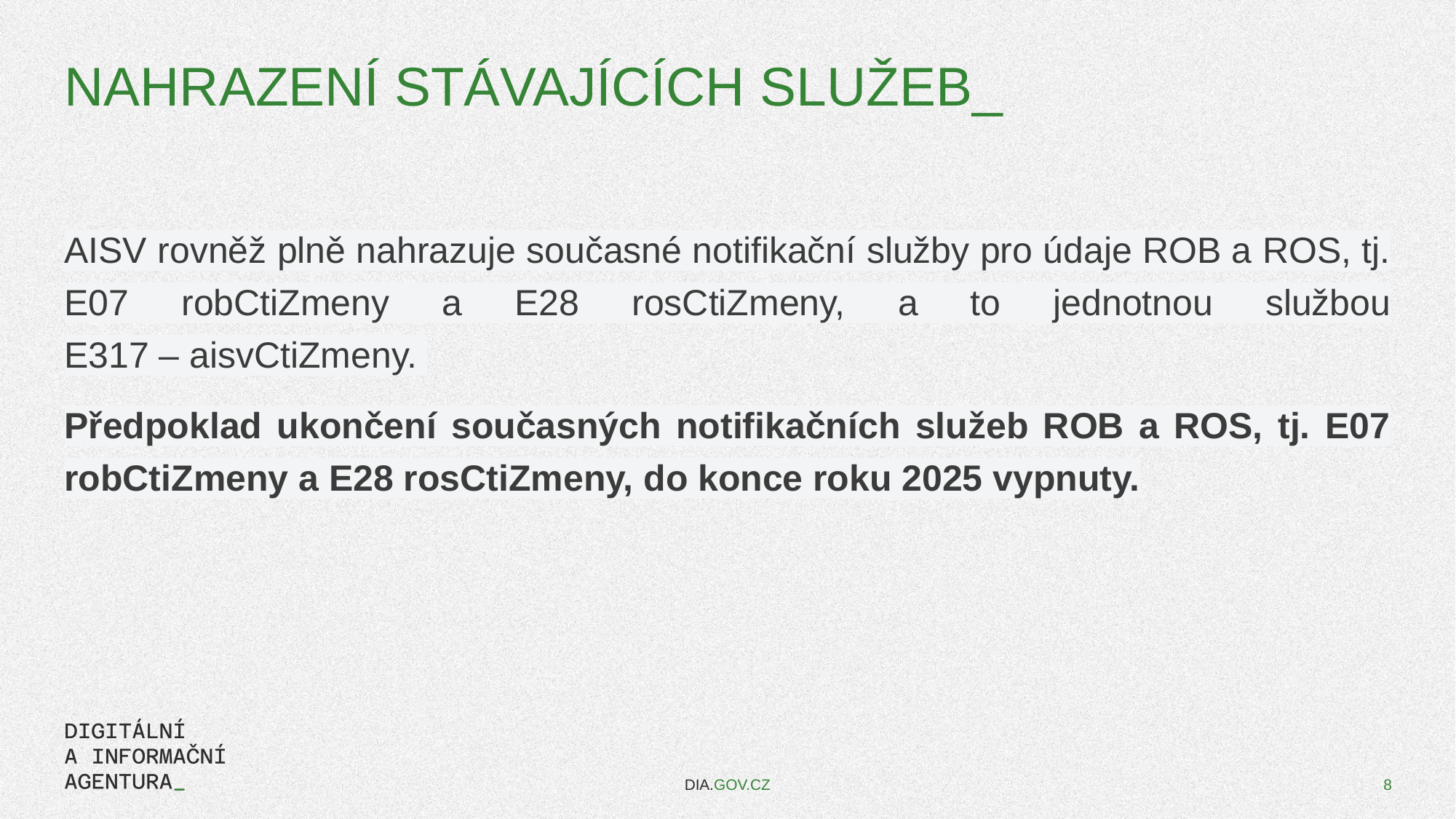

# Nahrazení stávajících služeb_
AISV rovněž plně nahrazuje současné notifikační služby pro údaje ROB a ROS, tj. E07 robCtiZmeny a E28 rosCtiZmeny, a to jednotnou službou E317 – aisvCtiZmeny.
Předpoklad ukončení současných notifikačních služeb ROB a ROS, tj. E07 robCtiZmeny a E28 rosCtiZmeny, do konce roku 2025 vypnuty.
DIA.GOV.CZ
8